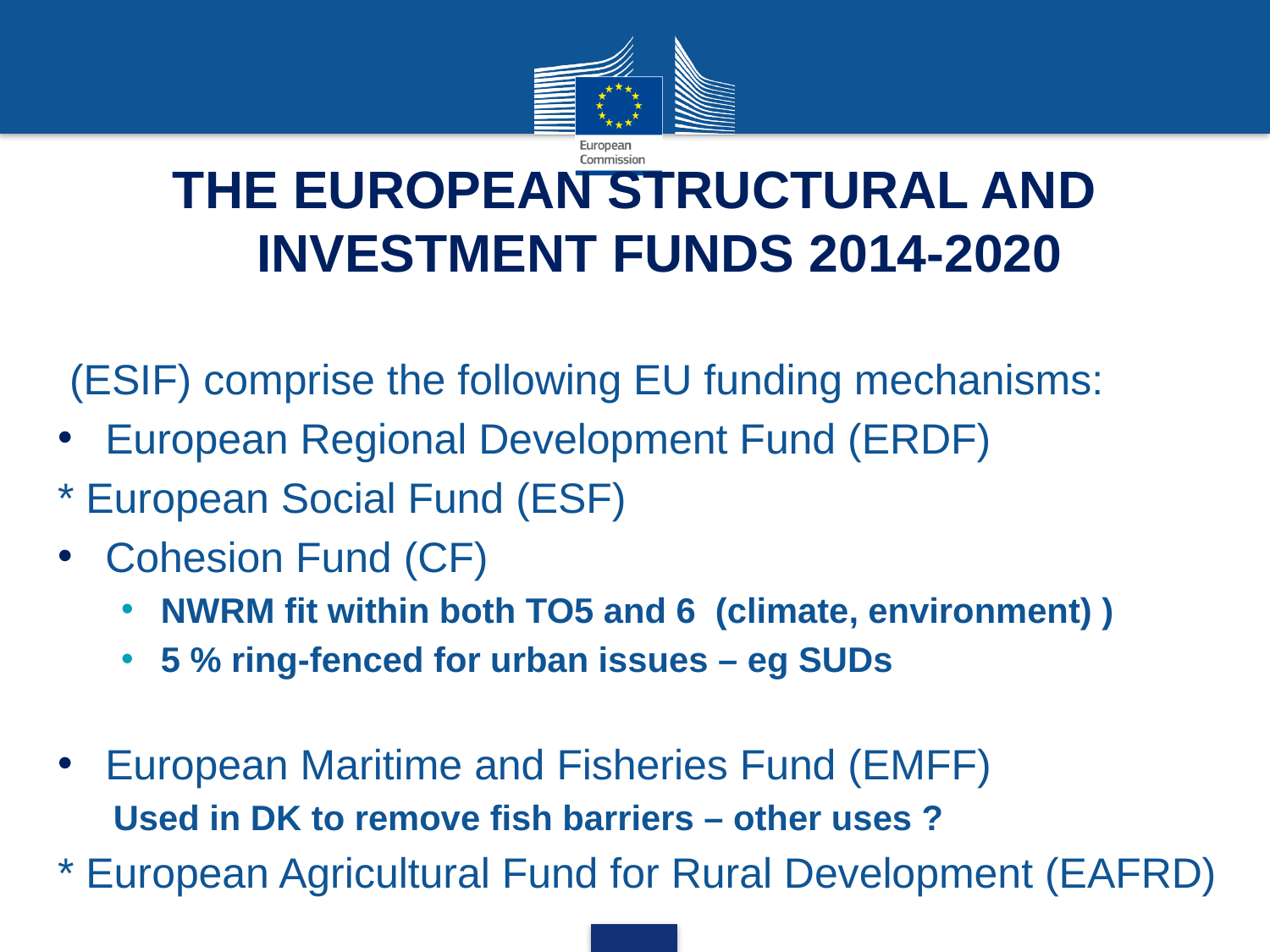

# THE EUROPEAN STRUCTURAL AND INVESTMENT FUNDS 2014-2020
 (ESIF) comprise the following EU funding mechanisms:
European Regional Development Fund (ERDF)
* European Social Fund (ESF)
Cohesion Fund (CF)
NWRM fit within both TO5 and 6  (climate, environment) )
5 % ring-fenced for urban issues – eg SUDs

European Maritime and Fisheries Fund (EMFF)
Used in DK to remove fish barriers – other uses ?
* European Agricultural Fund for Rural Development (EAFRD)